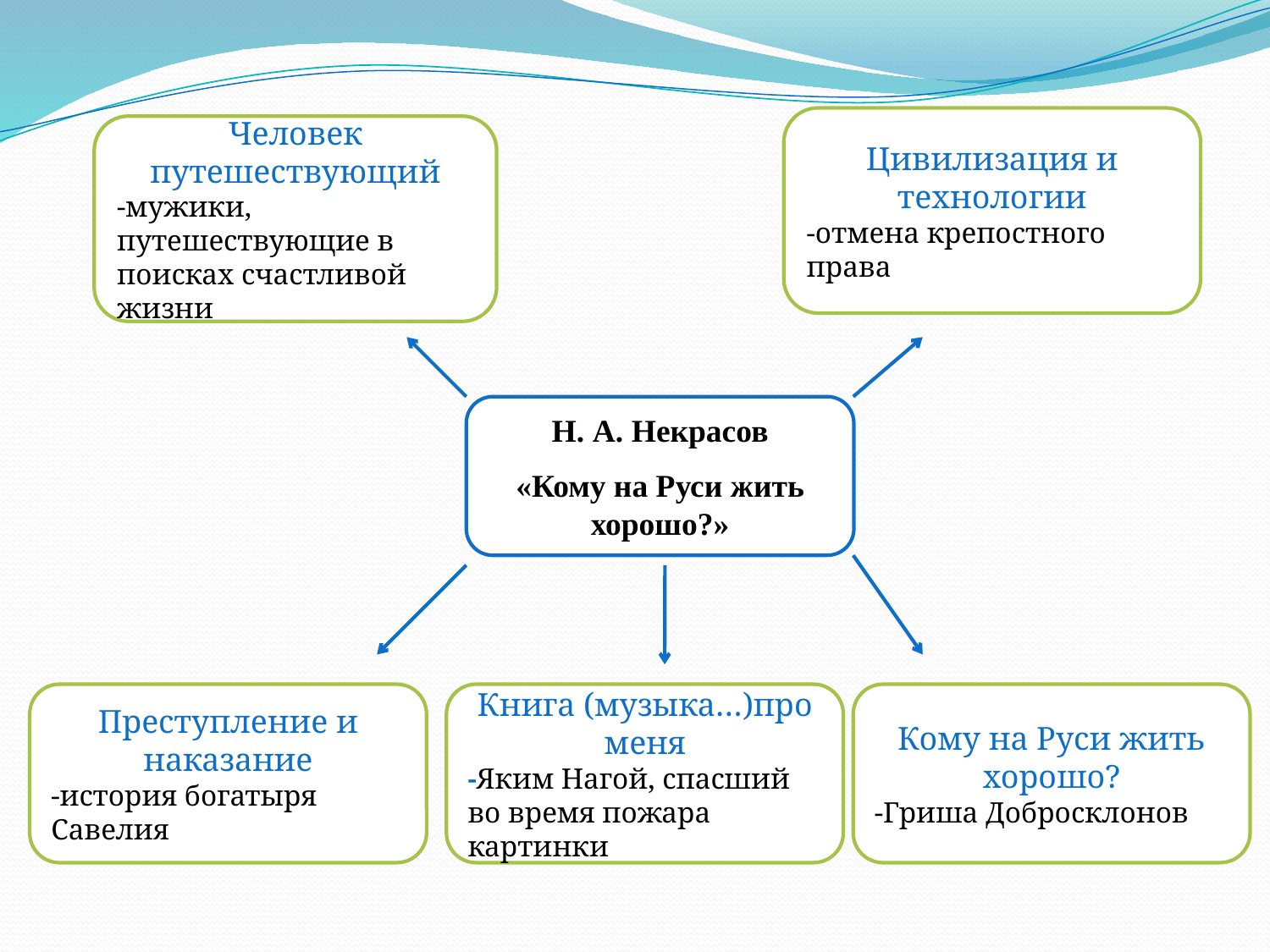

Цивилизация и технологии
-отмена крепостного права
Человек путешествующий
-мужики, путешествующие в поисках счастливой жизни
Н. А. Некрасов
«Кому на Руси жить хорошо?»
Преступление и наказание
-история богатыря Савелия
Книга (музыка…)про меня
-Яким Нагой, спасший во время пожара картинки
Кому на Руси жить хорошо?
-Гриша Добросклонов